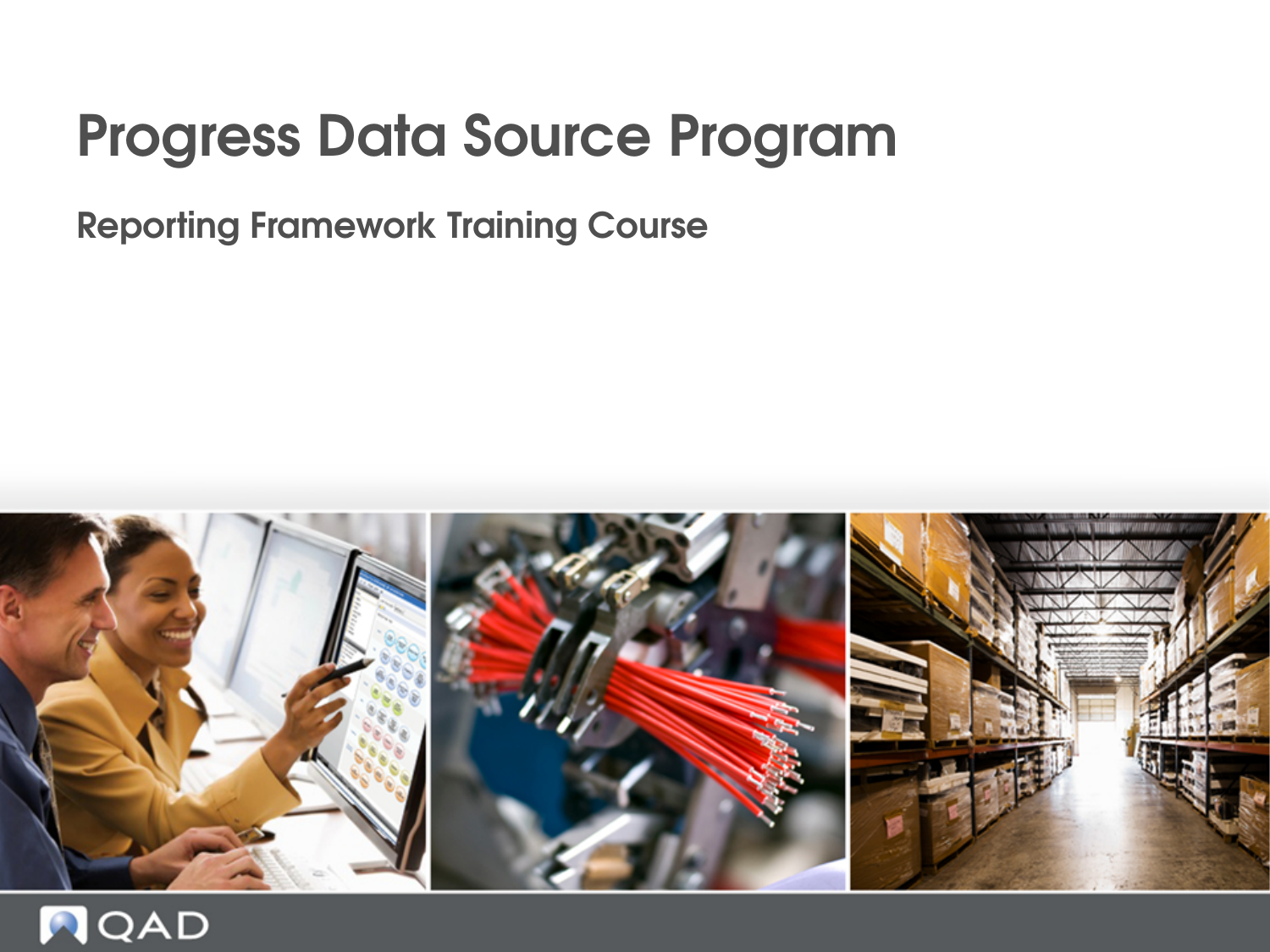

# Progress Data Source Program
Reporting Framework Training Course